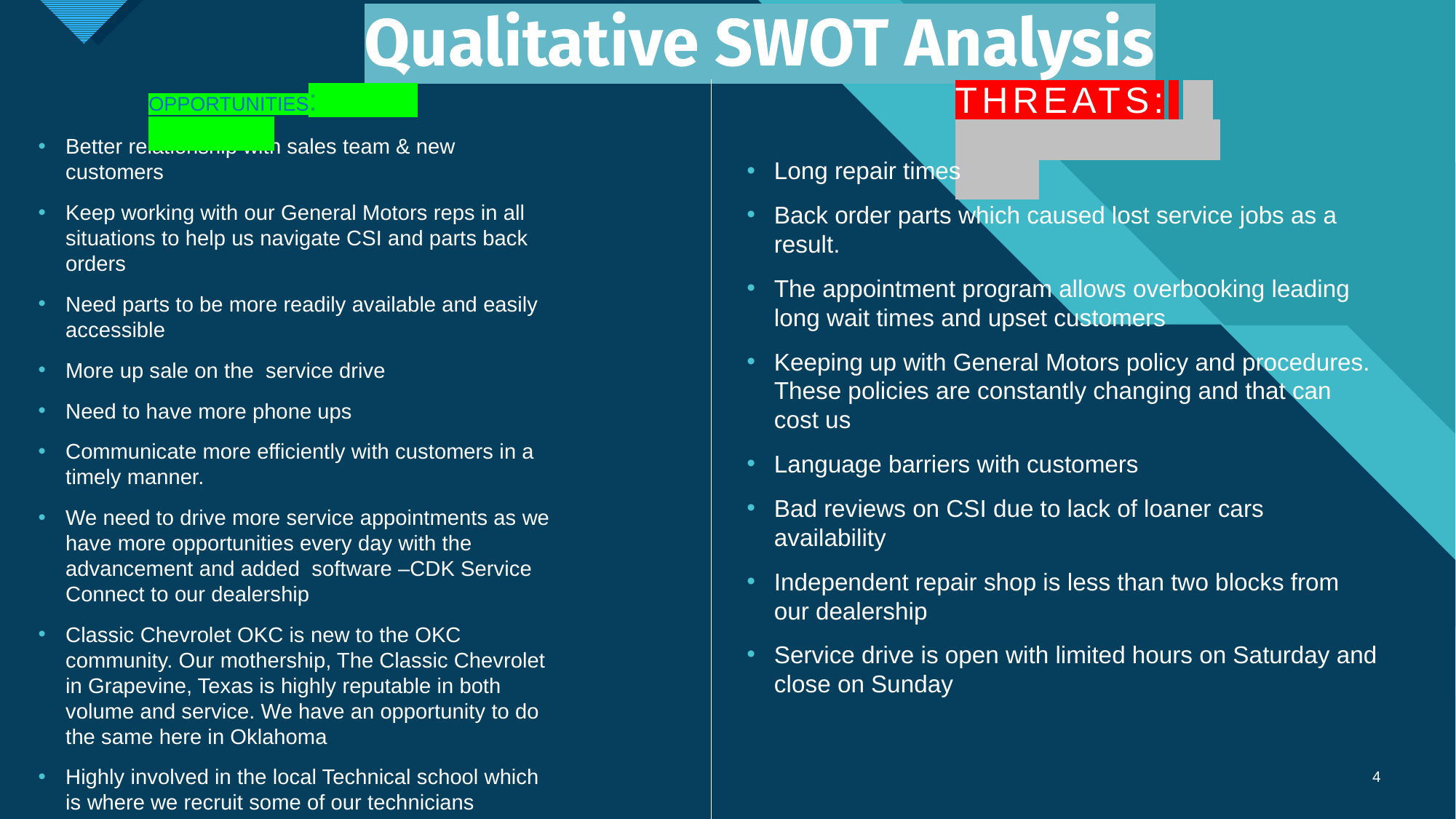

Qualitative SWOT Analysis
THREATS::
OPPORTUNITIES:
Better relationship with sales team & new customers
Keep working with our General Motors reps in all situations to help us navigate CSI and parts back orders
Need parts to be more readily available and easily accessible
More up sale on the  service drive
Need to have more phone ups
Communicate more efficiently with customers in a timely manner.
We need to drive more service appointments as we have more opportunities every day with the advancement and added  software –CDK Service Connect to our dealership
Classic Chevrolet OKC is new to the OKC community. Our mothership, The Classic Chevrolet in Grapevine, Texas is highly reputable in both  volume and service. We have an opportunity to do the same here in Oklahoma
Highly involved in the local Technical school which is where we recruit some of our technicians

Long repair times
Back order parts which caused lost service jobs as a result.
The appointment program allows overbooking leading long wait times and upset customers
Keeping up with General Motors policy and procedures. These policies are constantly changing and that can cost us
Language barriers with customers
Bad reviews on CSI due to lack of loaner cars availability
Independent repair shop is less than two blocks from our dealership
Service drive is open with limited hours on Saturday and close on Sunday

4